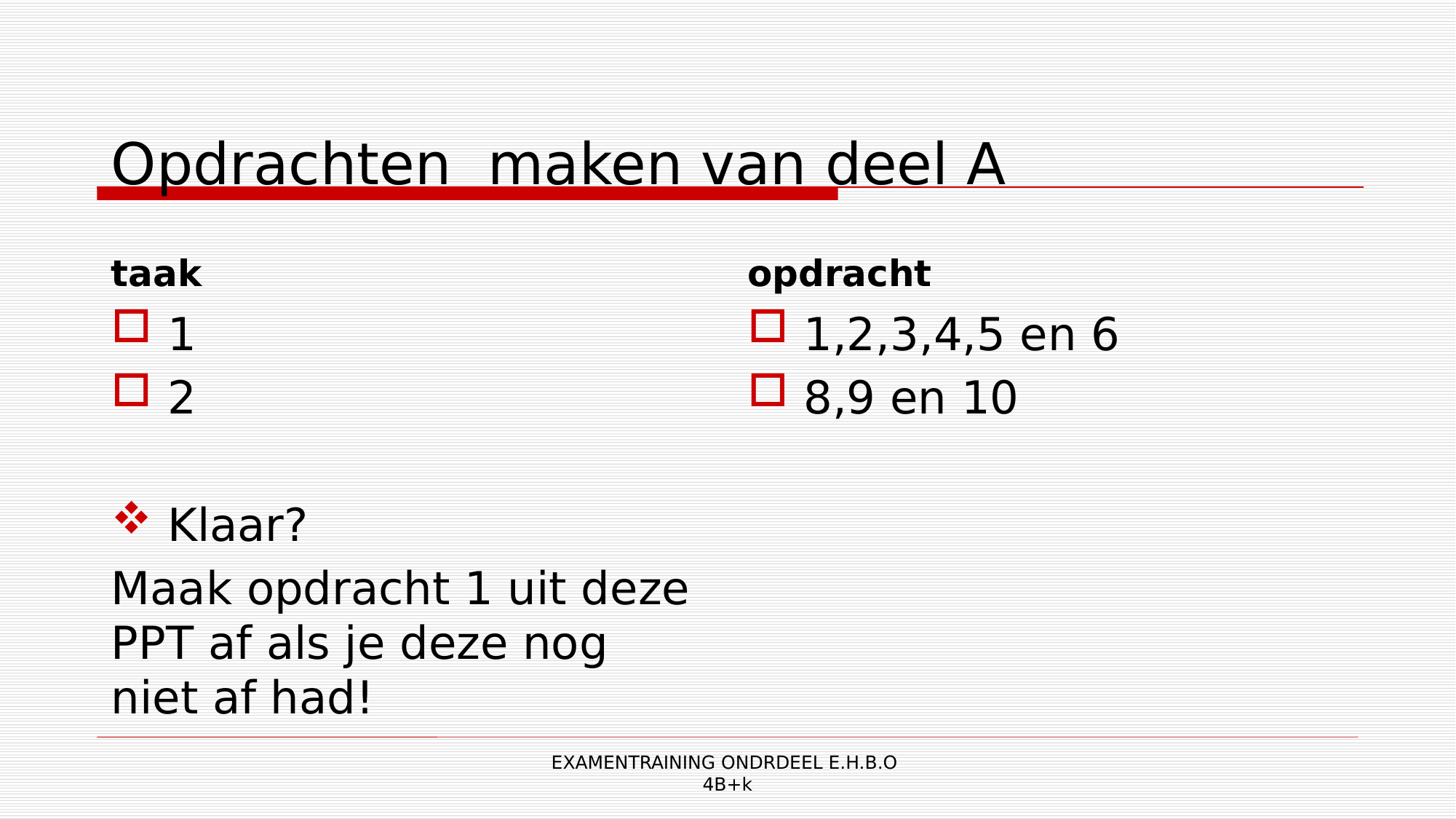

# Opdrachten  maken van deel A
taak
opdracht
1
2

Klaar?
Maak opdracht 1 uit deze PPT af als je deze nog niet af had!
1,2,3,4,5 en 6
8,9 en 10
EXAMENTRAINING ONDRDEEL E.H.B.O
4B+k